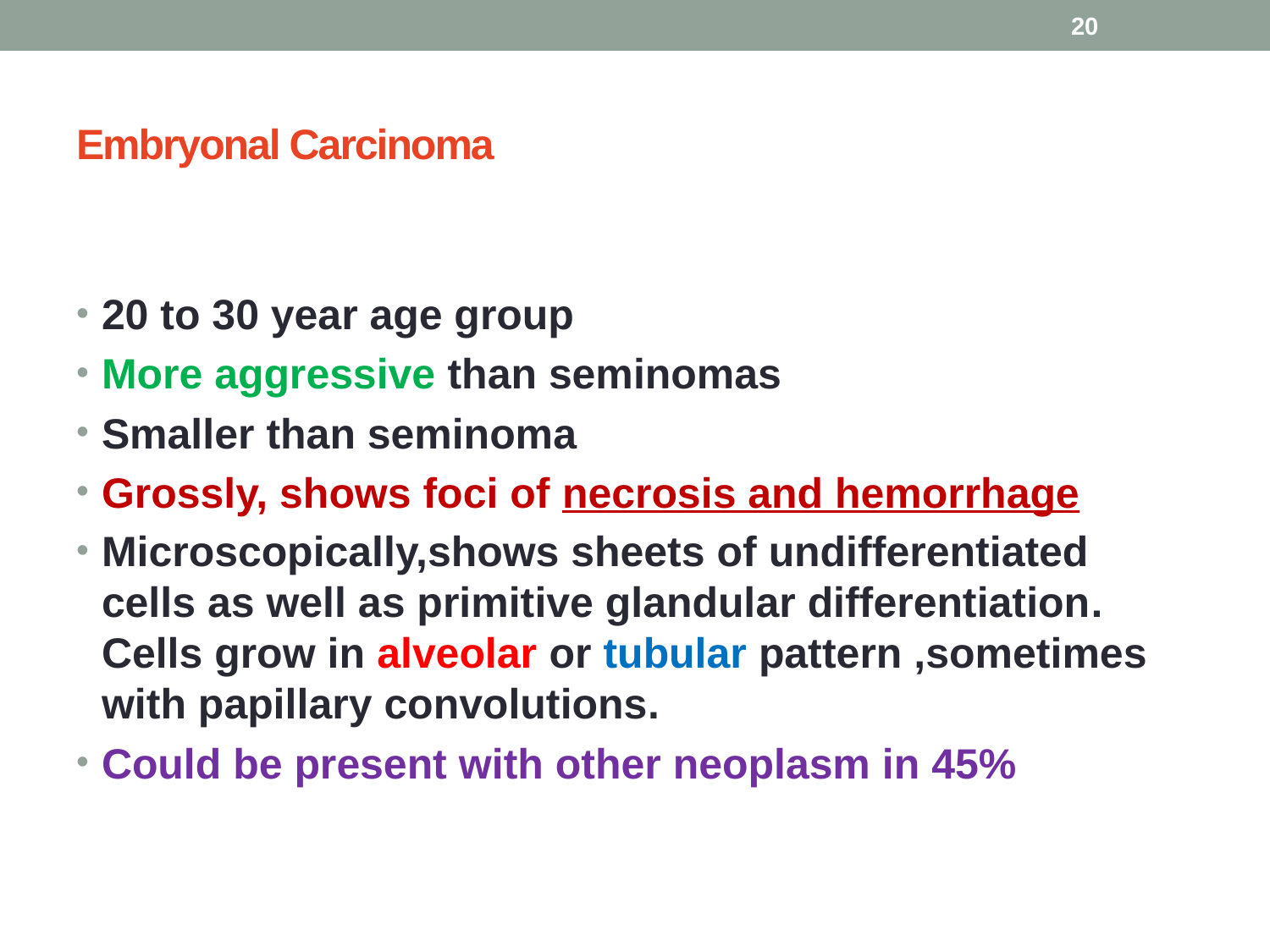

20
# Embryonal Carcinoma

20 to 30 year age group
More aggressive than seminomas
Smaller than seminoma
Grossly, shows foci of necrosis and hemorrhage
Microscopically,shows sheets of undifferentiated cells as well as primitive glandular differentiation. Cells grow in alveolar or tubular pattern ,sometimes with papillary convolutions.
Could be present with other neoplasm in 45%